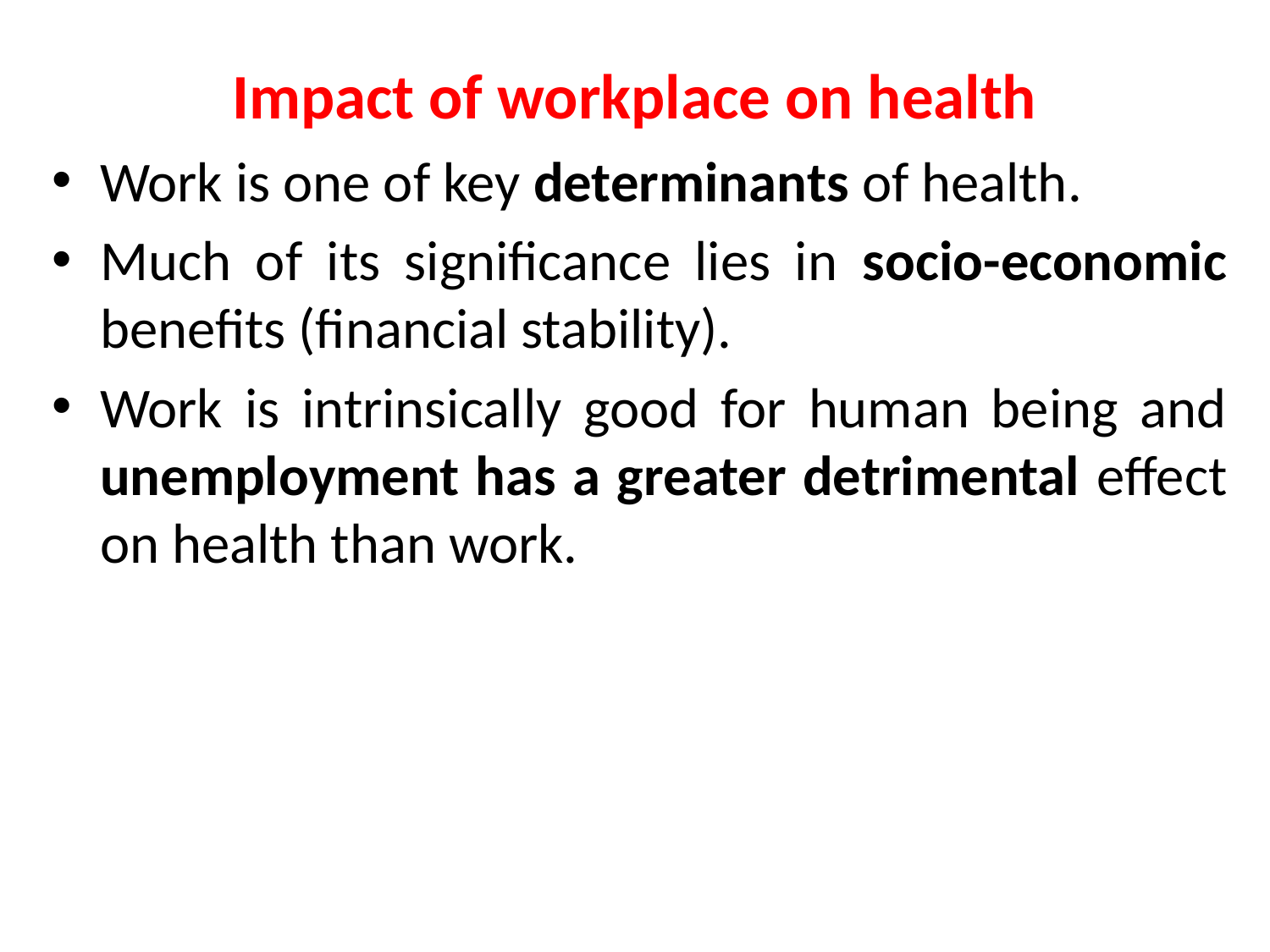

# Impact of workplace on health
Work is one of key determinants of health.
Much of its significance lies in socio-economic benefits (financial stability).
Work is intrinsically good for human being and unemployment has a greater detrimental effect on health than work.